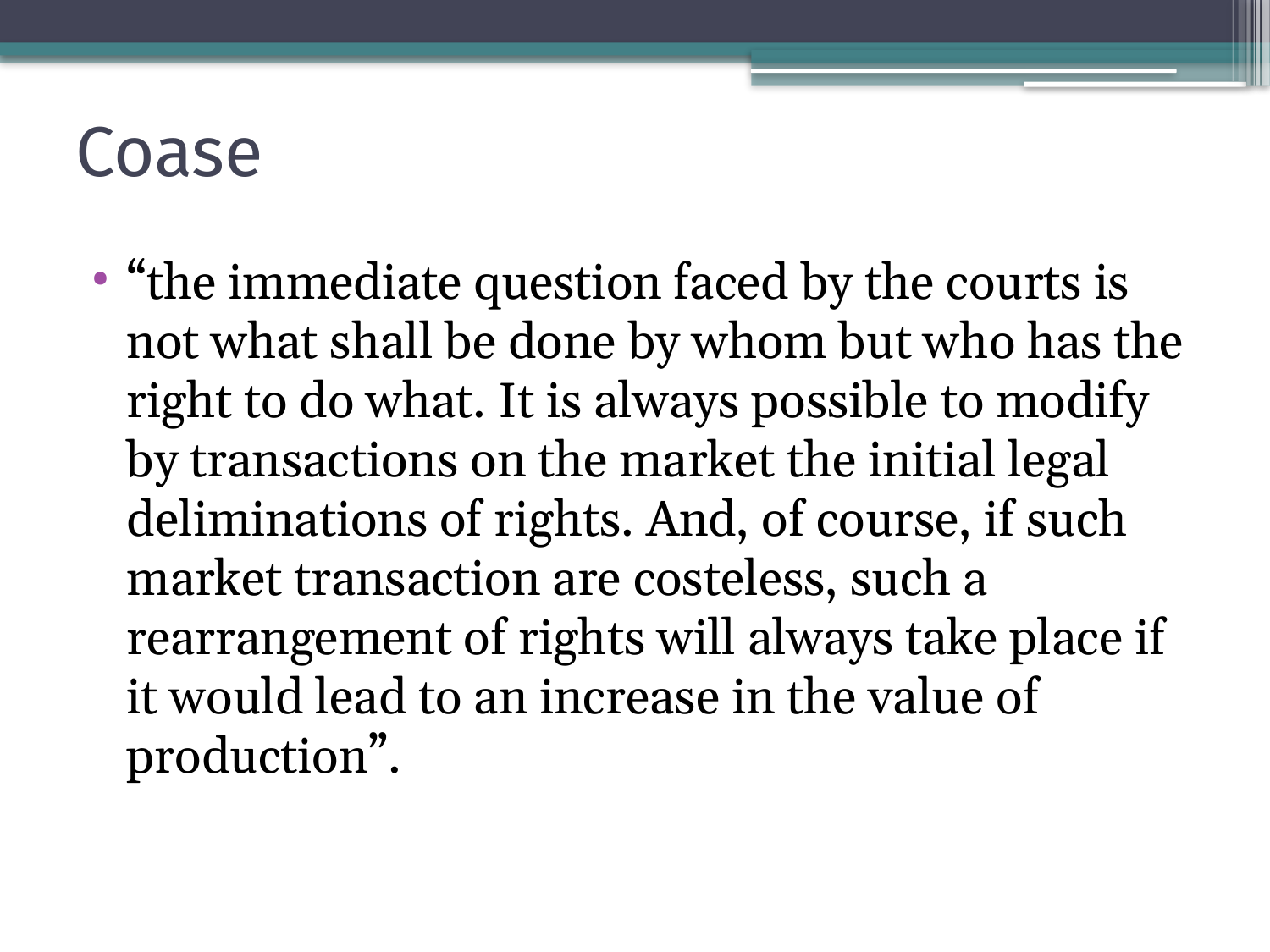

# Coase
“the immediate question faced by the courts is not what shall be done by whom but who has the right to do what. It is always possible to modify by transactions on the market the initial legal deliminations of rights. And, of course, if such market transaction are costeless, such a rearrangement of rights will always take place if it would lead to an increase in the value of production”.